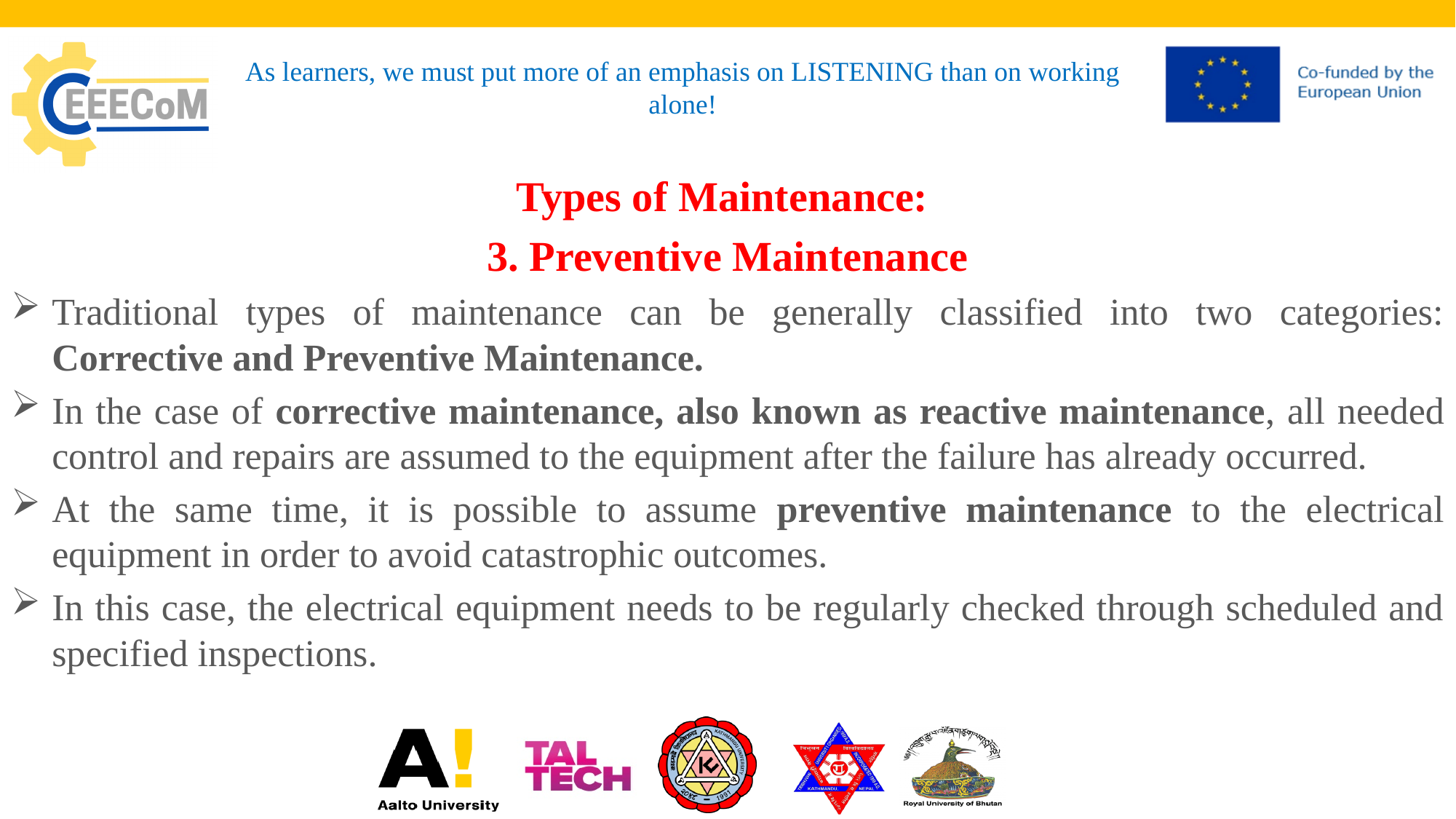

# As learners, we must put more of an emphasis on LISTENING than on working alone!
Types of Maintenance:
3. Preventive Maintenance
Traditional types of maintenance can be generally classified into two categories: Corrective and Preventive Maintenance.
In the case of corrective maintenance, also known as reactive maintenance, all needed control and repairs are assumed to the equipment after the failure has already occurred.
At the same time, it is possible to assume preventive maintenance to the electrical equipment in order to avoid catastrophic outcomes.
In this case, the electrical equipment needs to be regularly checked through scheduled and specified inspections.